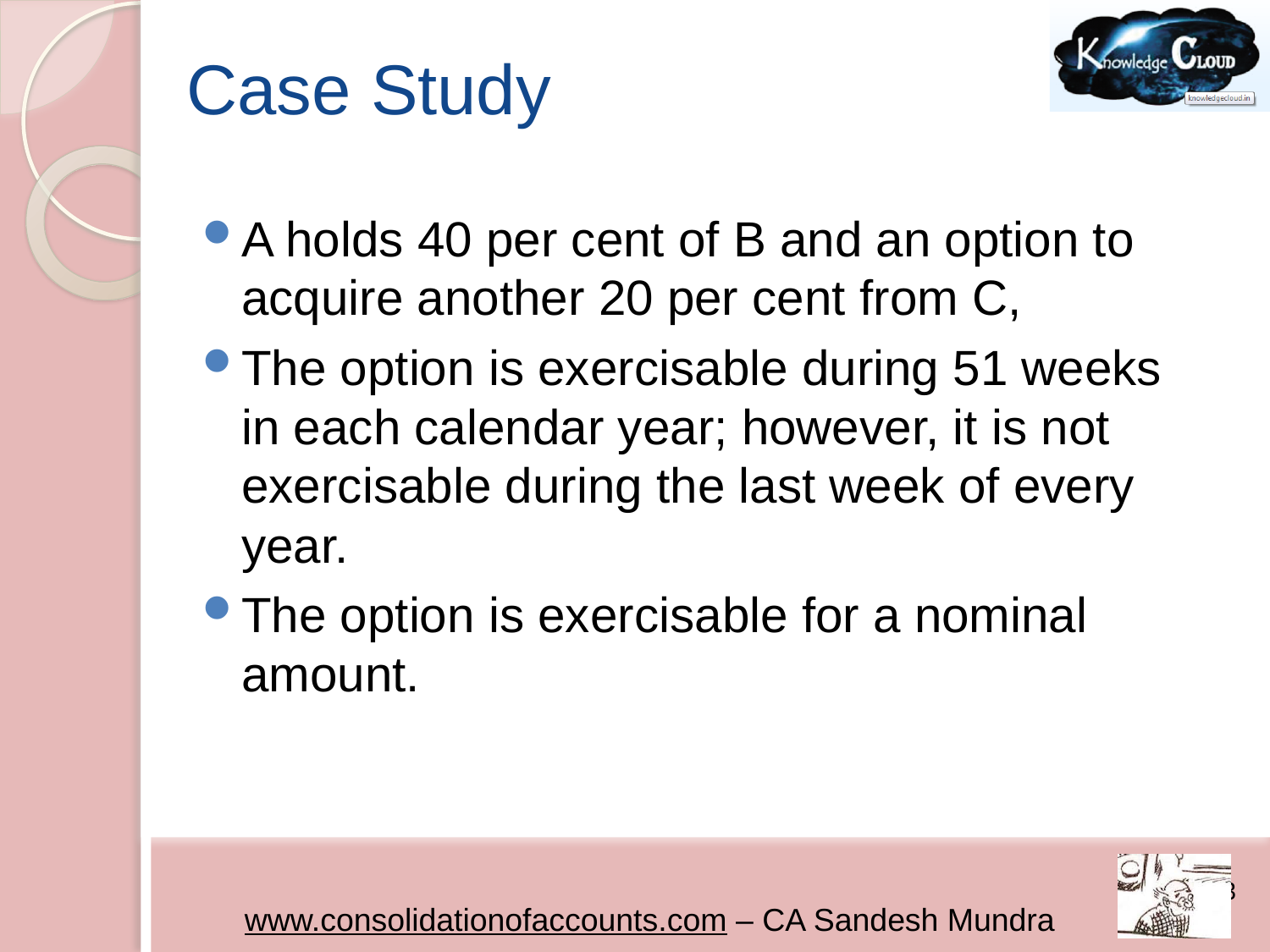

# Case Study
A holds 40 per cent of B and an option to acquire another 20 per cent from C,
The option is exercisable during 51 weeks in each calendar year; however, it is not exercisable during the last week of every year.
The option is exercisable for a nominal amount.
33